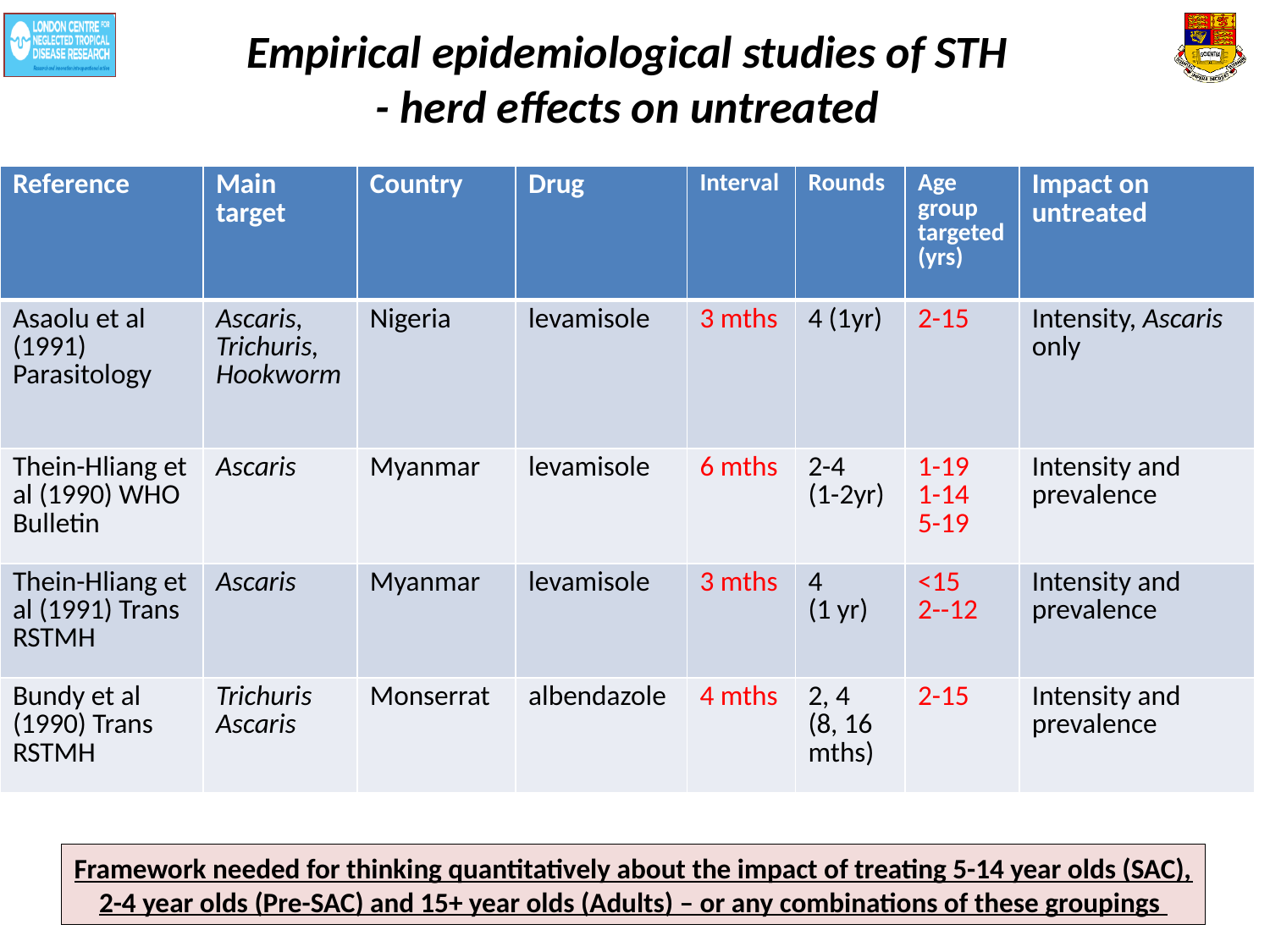

# Empirical epidemiological studies of STH - herd effects on untreated
| Reference | Main target | Country | Drug | Interval | Rounds | Age group targeted (yrs) | Impact on untreated |
| --- | --- | --- | --- | --- | --- | --- | --- |
| Asaolu et al (1991) Parasitology | Ascaris, Trichuris, Hookworm | Nigeria | levamisole | 3 mths | 4 (1yr) | 2-15 | Intensity, Ascaris only |
| Thein-Hliang et al (1990) WHO Bulletin | Ascaris | Myanmar | levamisole | 6 mths | 2-4 (1-2yr) | 1-19 1-14 5-19 | Intensity and prevalence |
| Thein-Hliang et al (1991) Trans RSTMH | Ascaris | Myanmar | levamisole | 3 mths | 4 (1 yr) | <15 2--12 | Intensity and prevalence |
| Bundy et al (1990) Trans RSTMH | Trichuris Ascaris | Monserrat | albendazole | 4 mths | 2, 4 (8, 16 mths) | 2-15 | Intensity and prevalence |
Framework needed for thinking quantitatively about the impact of treating 5-14 year olds (SAC),
2-4 year olds (Pre-SAC) and 15+ year olds (Adults) – or any combinations of these groupings